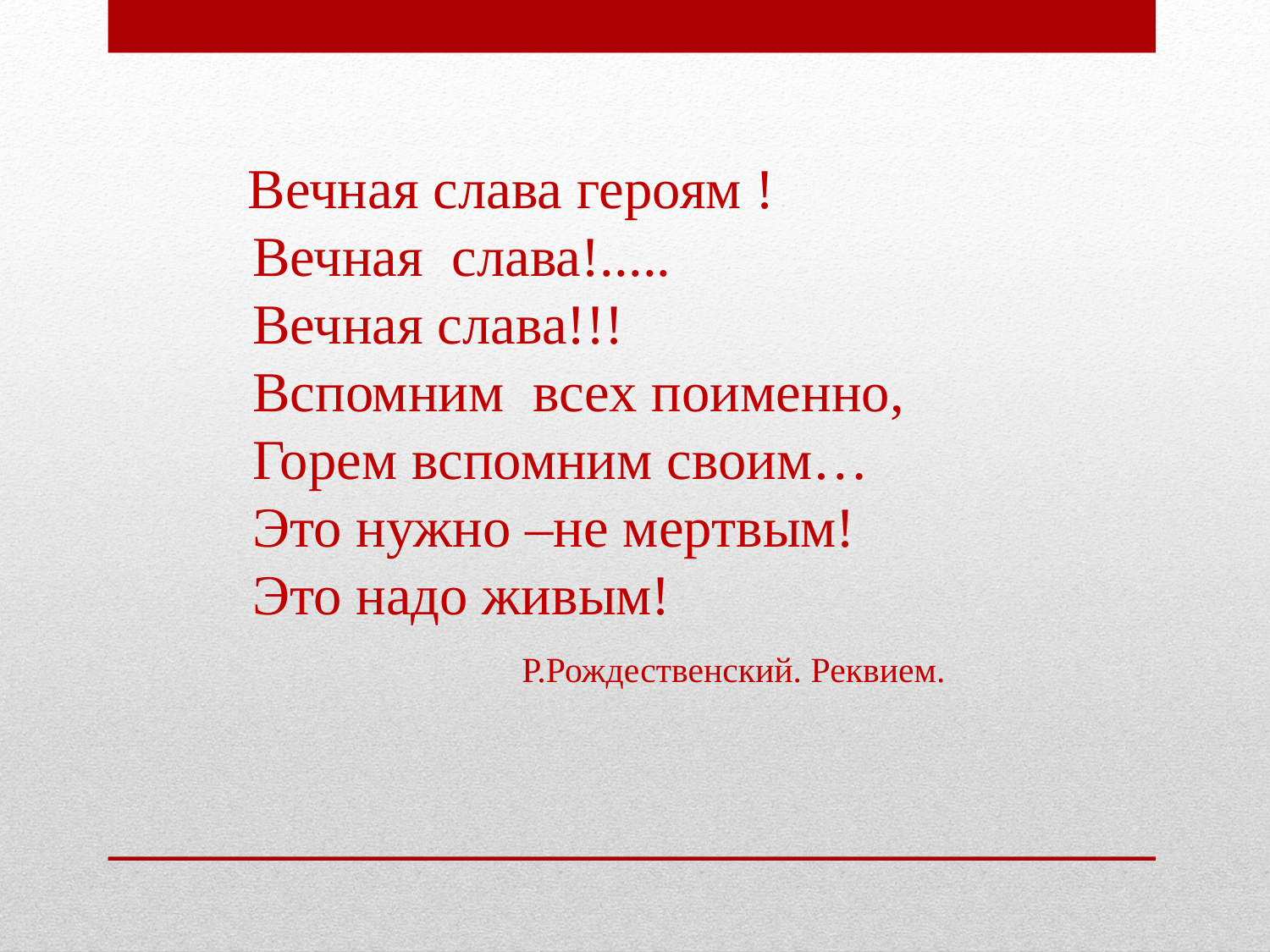

Вечная слава героям !
      Вечная  слава!.....
      Вечная слава!!!
      Вспомним  всех поименно,
      Горем вспомним своим…
      Это нужно –не мертвым!
      Это надо живым!
                         Р.Рождественский. Реквием.